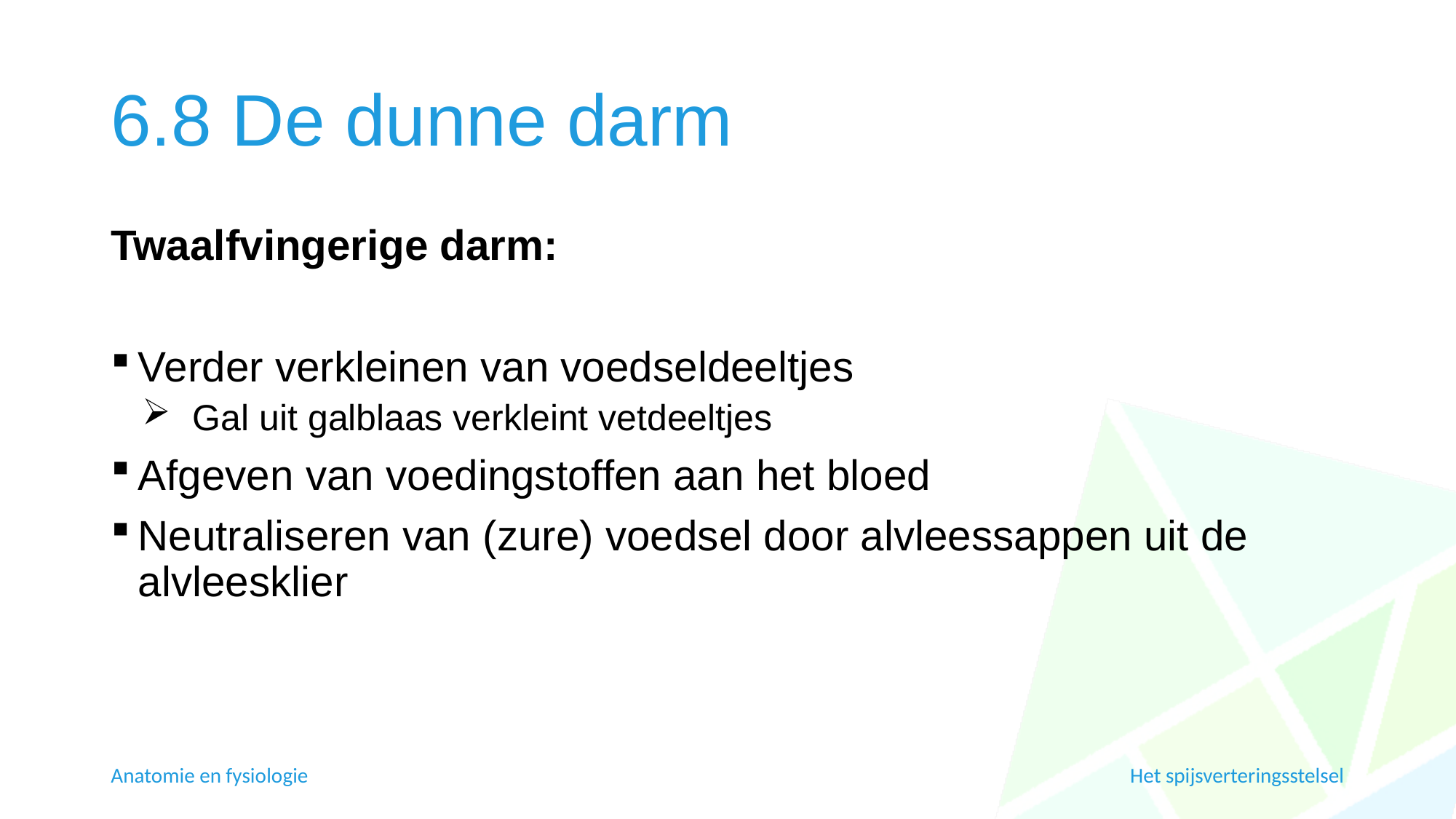

# 6.8 De dunne darm
Twaalfvingerige darm:

Verder verkleinen van voedseldeeltjes
Gal uit galblaas verkleint vetdeeltjes
Afgeven van voedingstoffen aan het bloed
Neutraliseren van (zure) voedsel door alvleessappen uit de alvleesklier
Anatomie en fysiologie
Het spijsverteringsstelsel